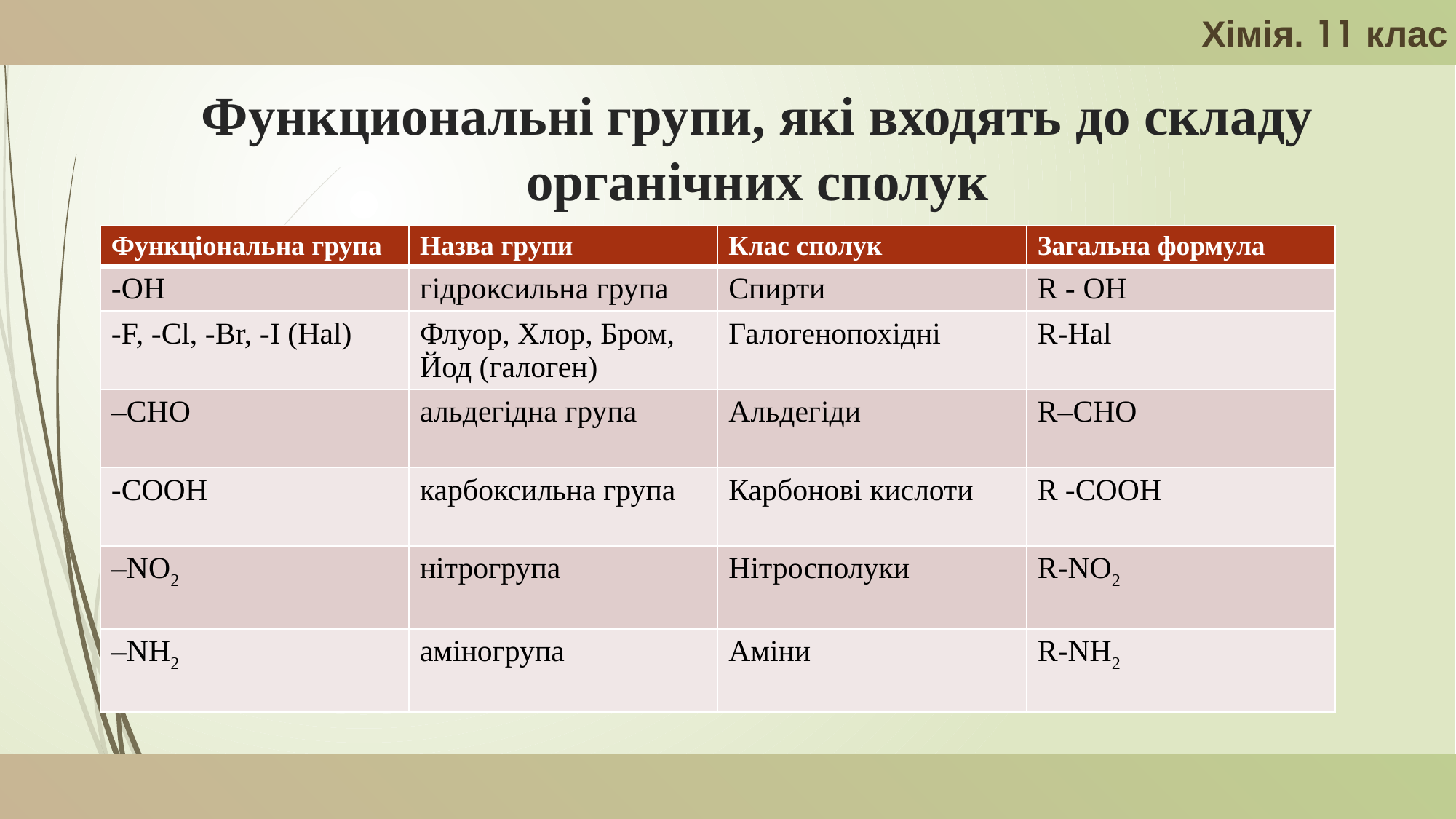

Хімія. 11 клас
# Функциональні групи, які входять до складу органічних сполук
| Функціональна група | Назва групи | Клас сполук | Загальна формула |
| --- | --- | --- | --- |
| -OH | гідроксильна група | Спирти | R - OH |
| -F, -Cl, -Br, -I (Hal) | Флуор, Хлор, Бром, Йод (галоген) | Галогенопохідні | R-Hal |
| –СНО | альдегідна група | Альдегіди | R–СНО |
| -СООН | карбоксильна група | Карбонові кислоти | R -СООН |
| –NO2 | нітрогрупа | Нітросполуки | R-NO2 |
| –NH2 | аміногрупа | Аміни | R-NH2 |